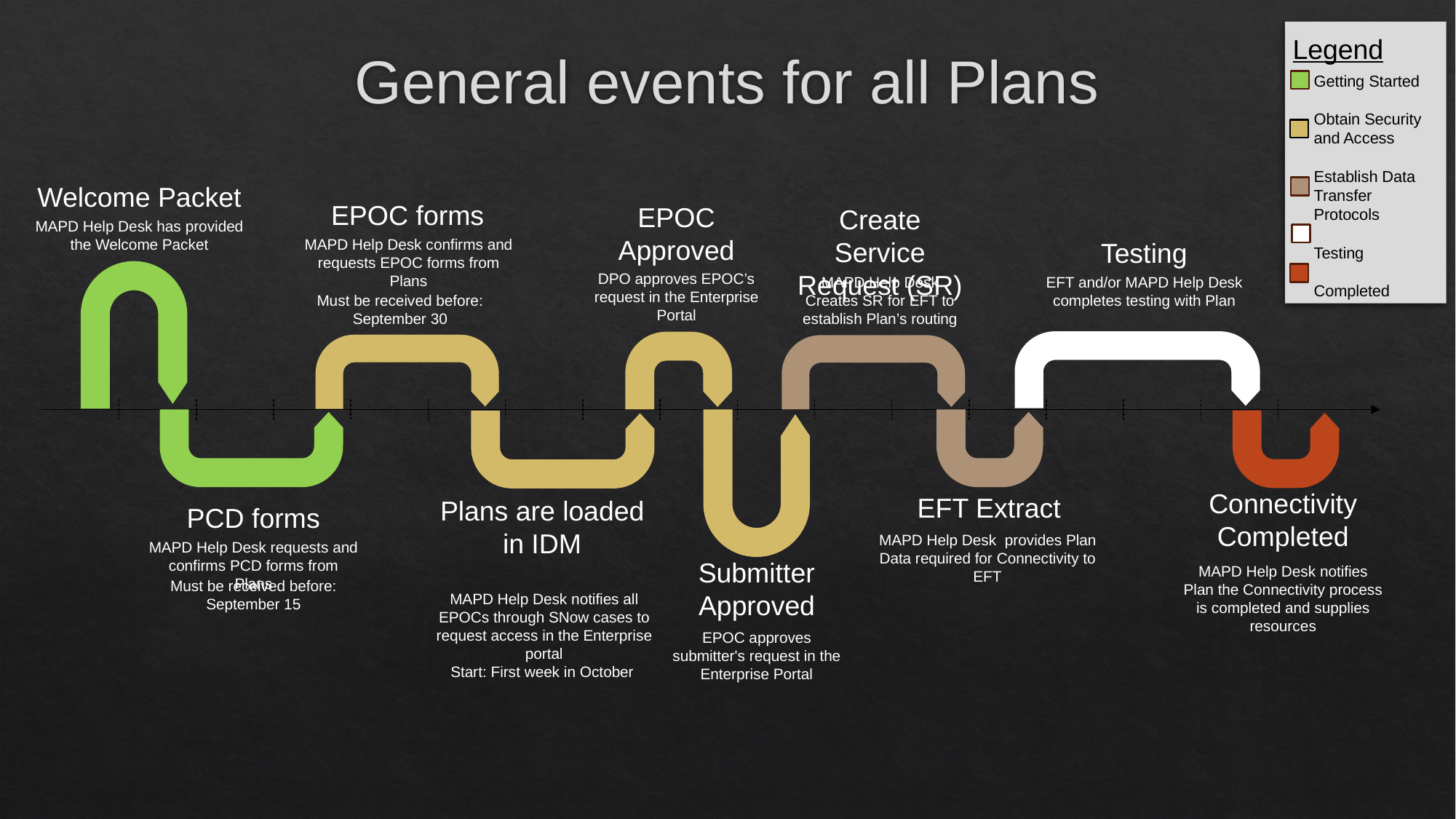

# General events for all Plans

Legend
Getting Started

Obtain Security and Access

Establish Data Transfer Protocols

Testing

Completed

Welcome Packet
MAPD Help Desk has provided the Welcome Packet

EPOC forms
MAPD Help Desk confirms and requests EPOC forms from Plans
Must be received before: September 30
EPOC Approved
DPO approves EPOC’s request in the Enterprise Portal
Create Service Request (SR)
MAPD Help Desk Creates SR for EFT to establish Plan’s routing
Testing
EFT and/or MAPD Help Desk completes testing with Plan

Connectivity Completed
MAPD Help Desk notifies Plan the Connectivity process is completed and supplies resources
EFT Extract
MAPD Help Desk  provides Plan Data required for Connectivity to EFT
Plans are loaded in IDM
MAPD Help Desk notifies all EPOCs through SNow cases to request access in the Enterprise portal
Start: First week in October
PCD forms
MAPD Help Desk requests and confirms PCD forms from Plans
Must be received before: September 15
Submitter Approved
EPOC approves submitter's request in the Enterprise Portal